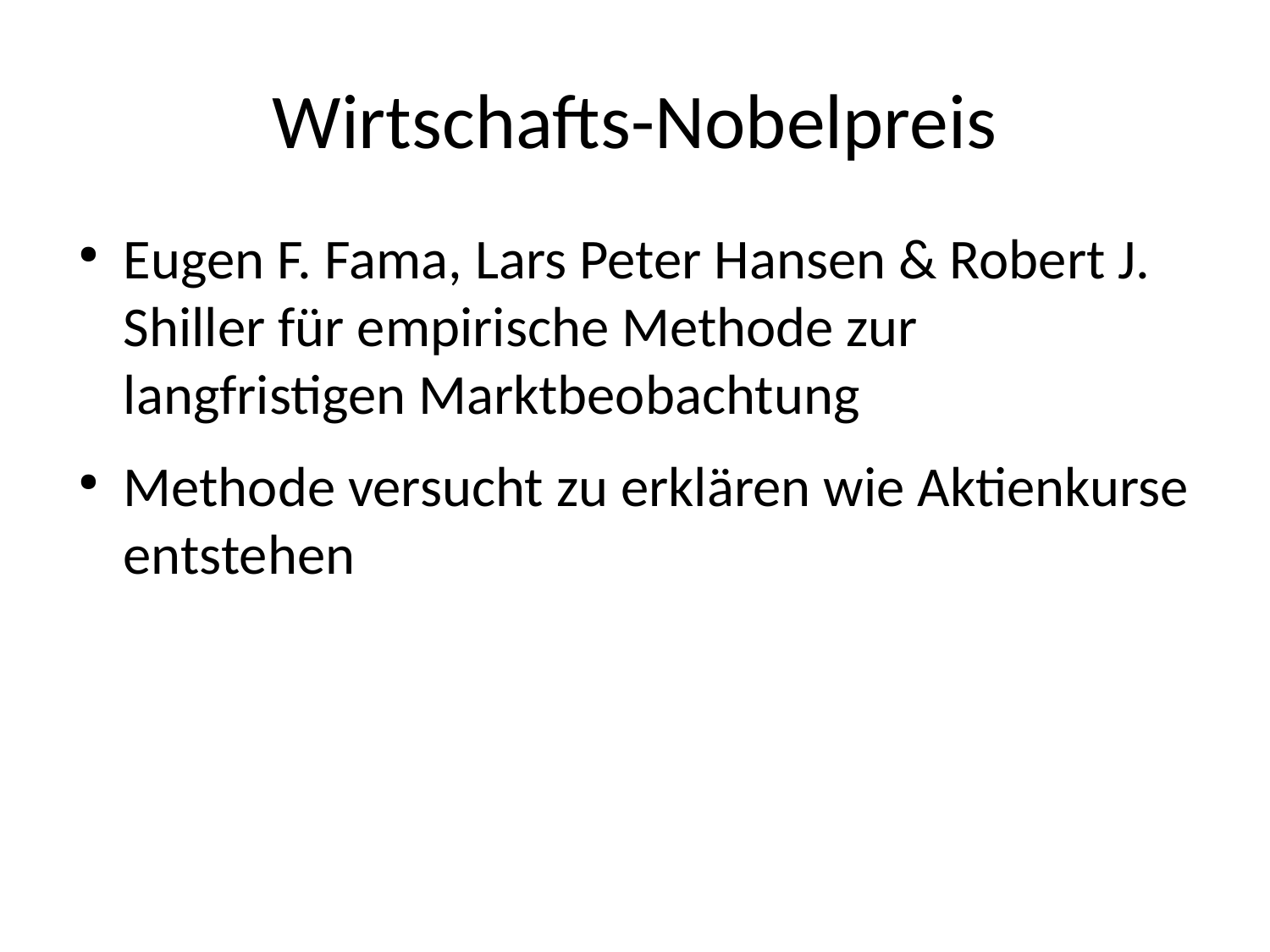

Wirtschafts-Nobelpreis
Eugen F. Fama, Lars Peter Hansen & Robert J. Shiller für empirische Methode zur langfristigen Marktbeobachtung
Methode versucht zu erklären wie Aktienkurse entstehen